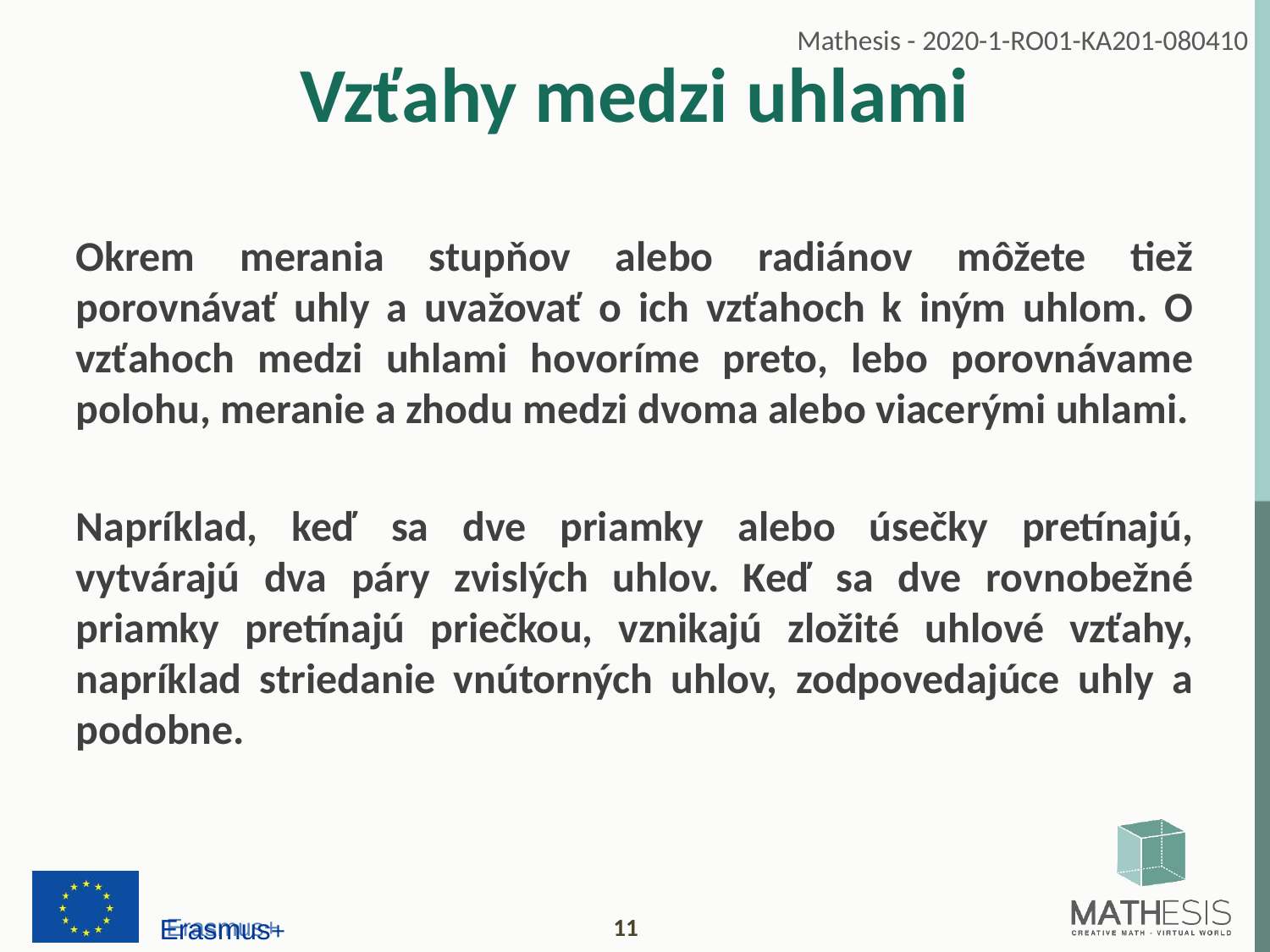

# Vzťahy medzi uhlami
Okrem merania stupňov alebo radiánov môžete tiež porovnávať uhly a uvažovať o ich vzťahoch k iným uhlom. O vzťahoch medzi uhlami hovoríme preto, lebo porovnávame polohu, meranie a zhodu medzi dvoma alebo viacerými uhlami.

Napríklad, keď sa dve priamky alebo úsečky pretínajú, vytvárajú dva páry zvislých uhlov. Keď sa dve rovnobežné priamky pretínajú priečkou, vznikajú zložité uhlové vzťahy, napríklad striedanie vnútorných uhlov, zodpovedajúce uhly a podobne.